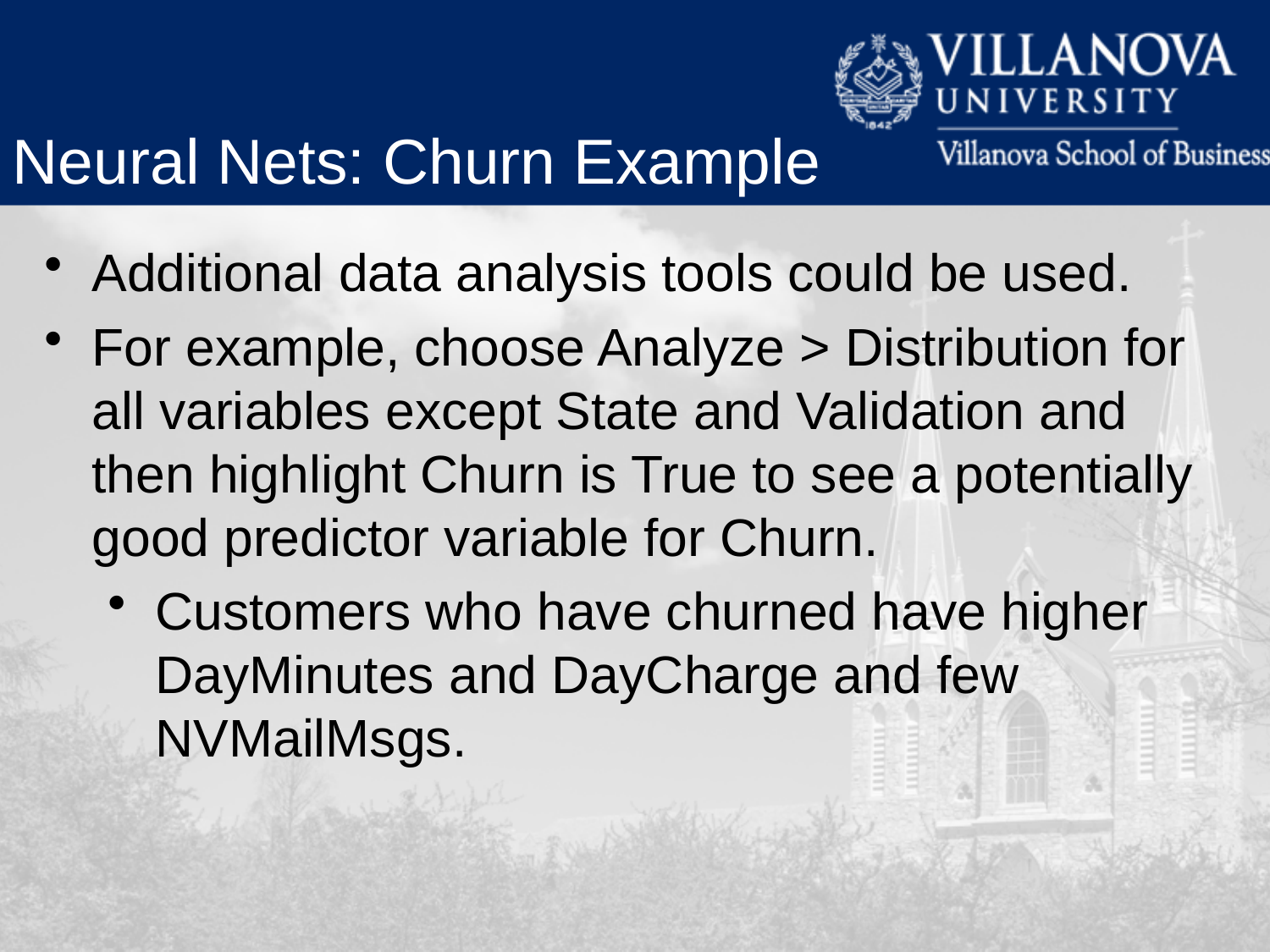

Neural Nets: Churn Example
Additional data analysis tools could be used.
For example, choose Analyze > Distribution for all variables except State and Validation and then highlight Churn is True to see a potentially good predictor variable for Churn.
Customers who have churned have higher DayMinutes and DayCharge and few NVMailMsgs.